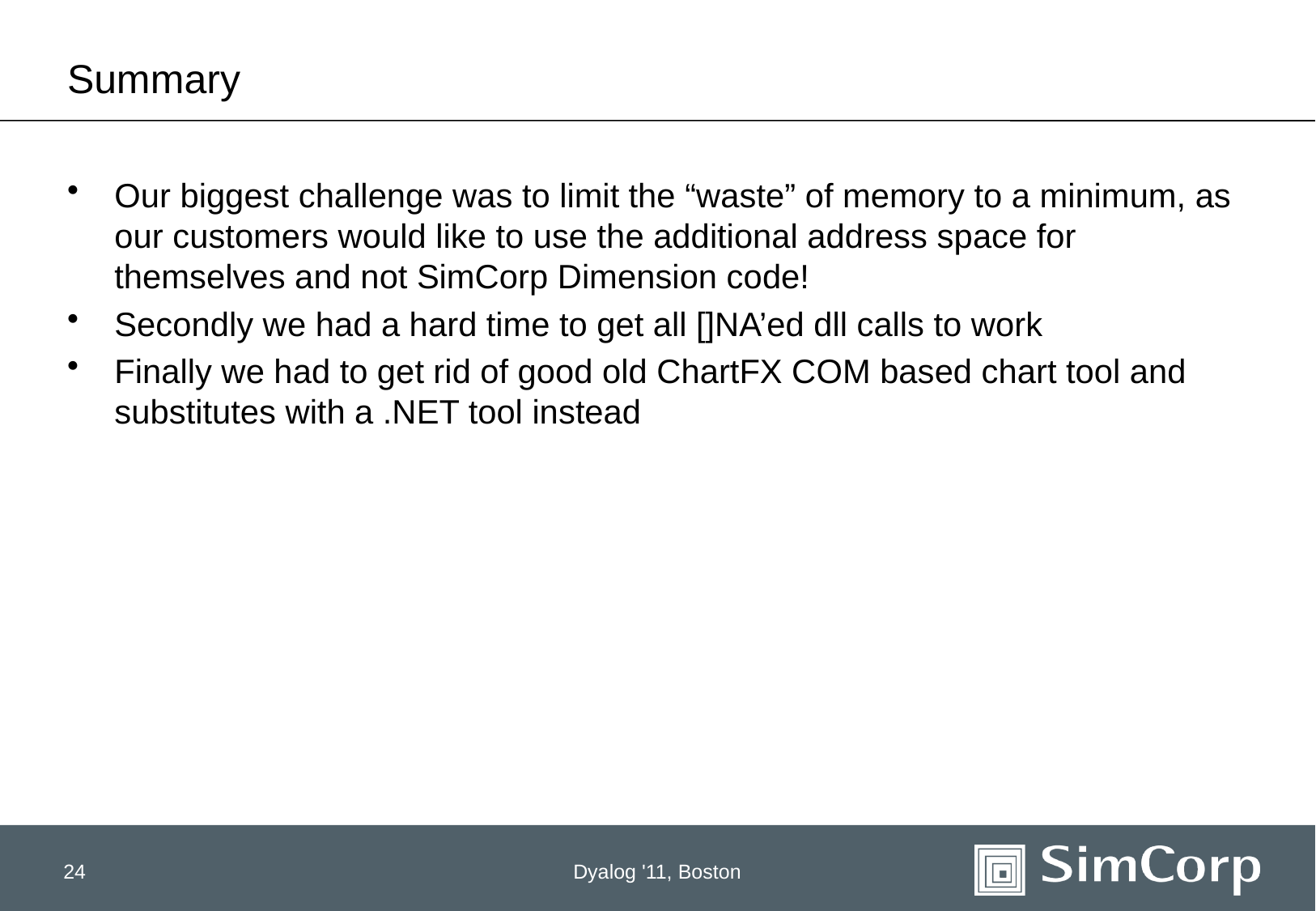

# Summary
Our biggest challenge was to limit the “waste” of memory to a minimum, as our customers would like to use the additional address space for themselves and not SimCorp Dimension code!
Secondly we had a hard time to get all []NA’ed dll calls to work
Finally we had to get rid of good old ChartFX COM based chart tool and substitutes with a .NET tool instead
24
Dyalog '11, Boston